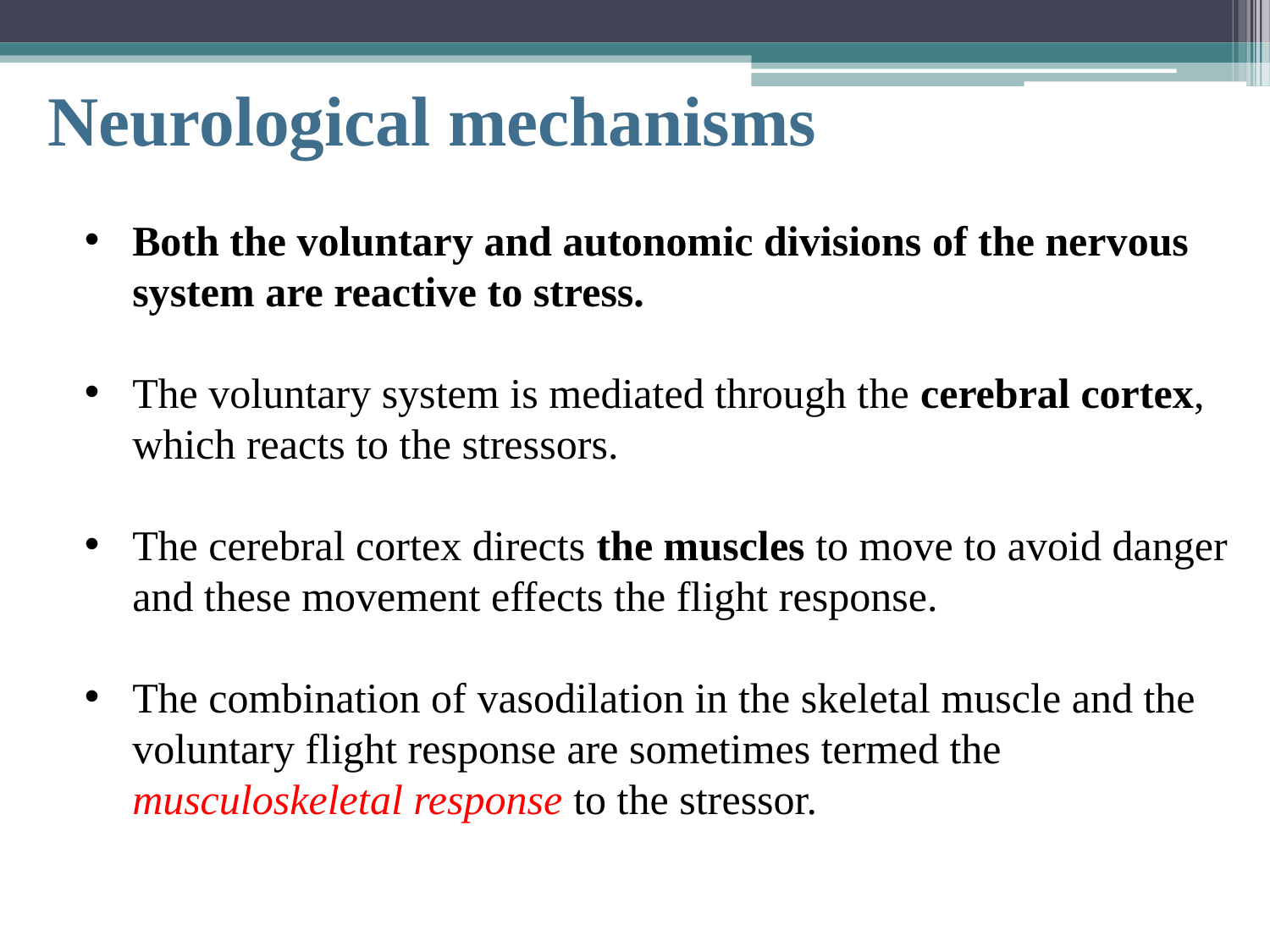

# Neurological mechanisms
Both the voluntary and autonomic divisions of the nervous system are reactive to stress.

The voluntary system is mediated through the cerebral cortex, which reacts to the stressors.

The cerebral cortex directs the muscles to move to avoid danger and these movement effects the flight response.

The combination of vasodilation in the skeletal muscle and the voluntary flight response are sometimes termed the musculoskeletal response to the stressor.